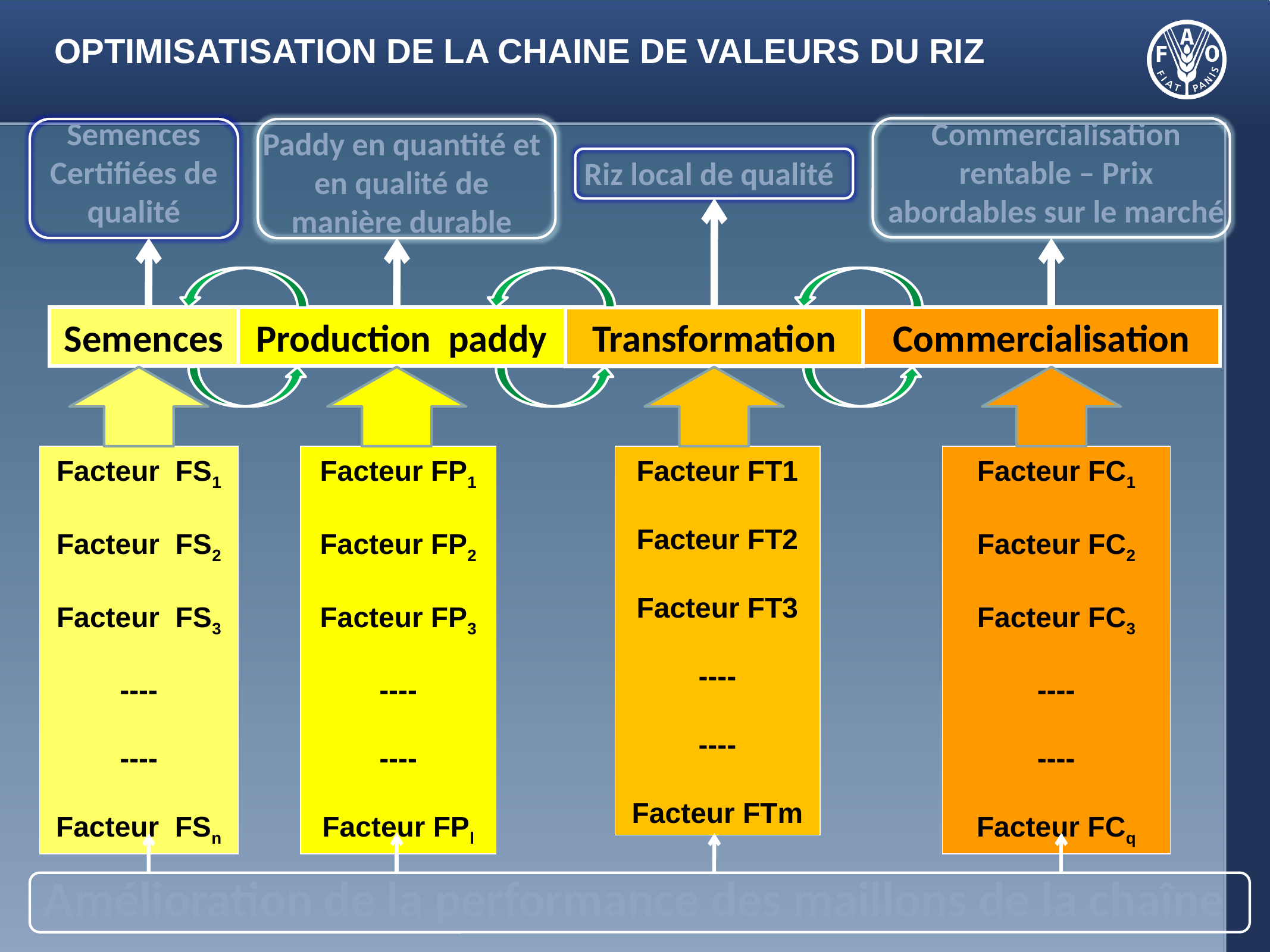

# OPTIMISATISATION DE LA CHAINE DE VALEURS DU RIZ
Commercialisation rentable – Prix abordables sur le marché

Semences Certifiées de qualité

Paddy en quantité et en qualité de manière durable

Riz local de qualité

Semences
Production  paddy
Commercialisation
Transformation

Facteur  FS1

Facteur  FS2

Facteur  FS3

----

----

Facteur  FSn
Facteur FP1

Facteur FP2

Facteur FP3

----

----

Facteur FPl
Facteur FT1

Facteur FT2

Facteur FT3

----

----

Facteur FTm
Facteur FC1

Facteur FC2

Facteur FC3

----

----

Facteur FCq
Amélioration de la performance des maillons de la chaîne